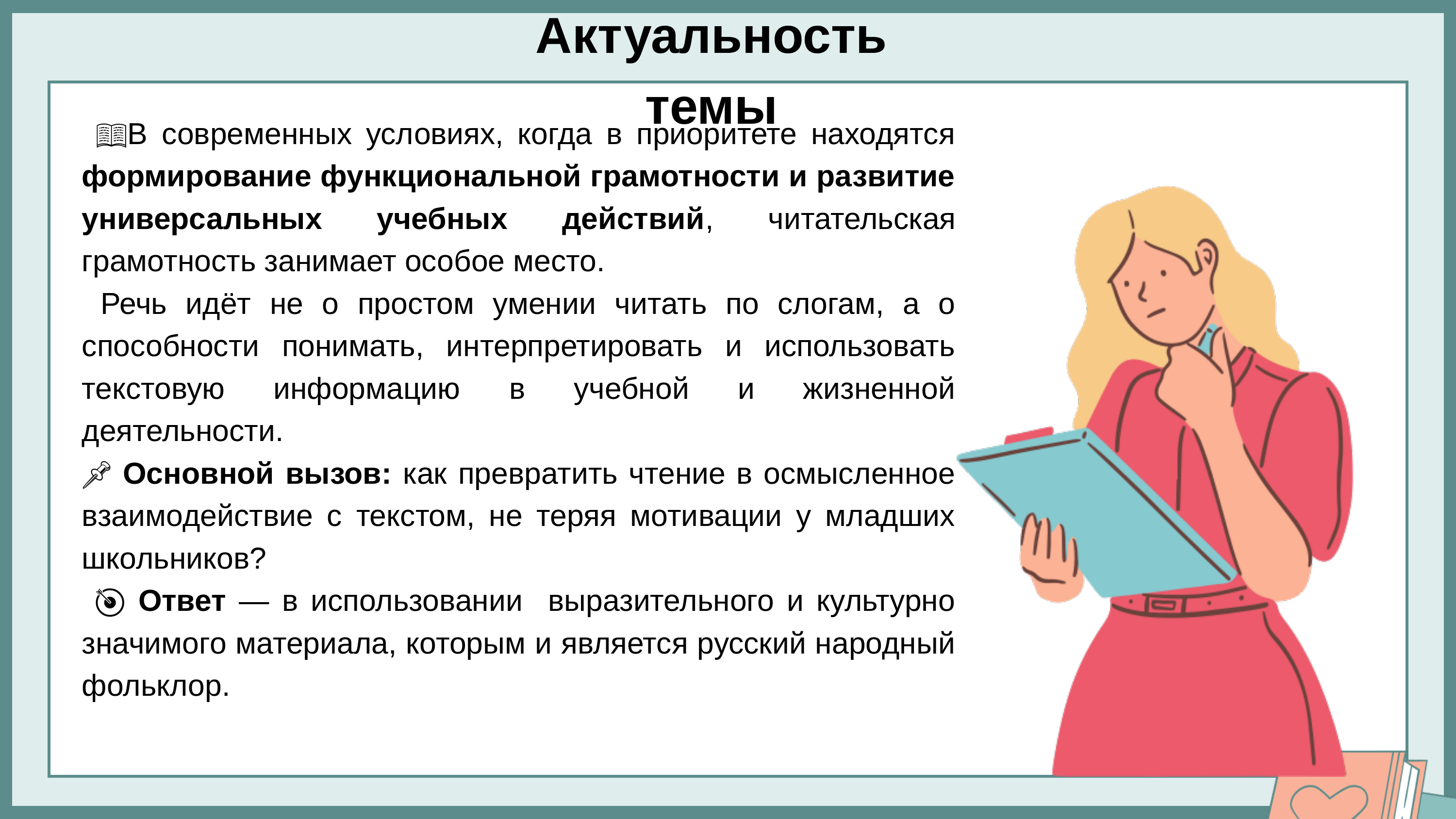

Актуальность темы

 📖В современных условиях, когда в приоритете находятся формирование функциональной грамотности и развитие универсальных учебных действий, читательская грамотность занимает особое место.
 Речь идёт не о простом умении читать по слогам, а о способности понимать, интерпретировать и использовать текстовую информацию в учебной и жизненной деятельности.
📌 Основной вызов: как превратить чтение в осмысленное взаимодействие с текстом, не теряя мотивации у младших школьников?
 🎯 Ответ — в использовании  выразительного и культурно значимого материала, которым и является русский народный фольклор.